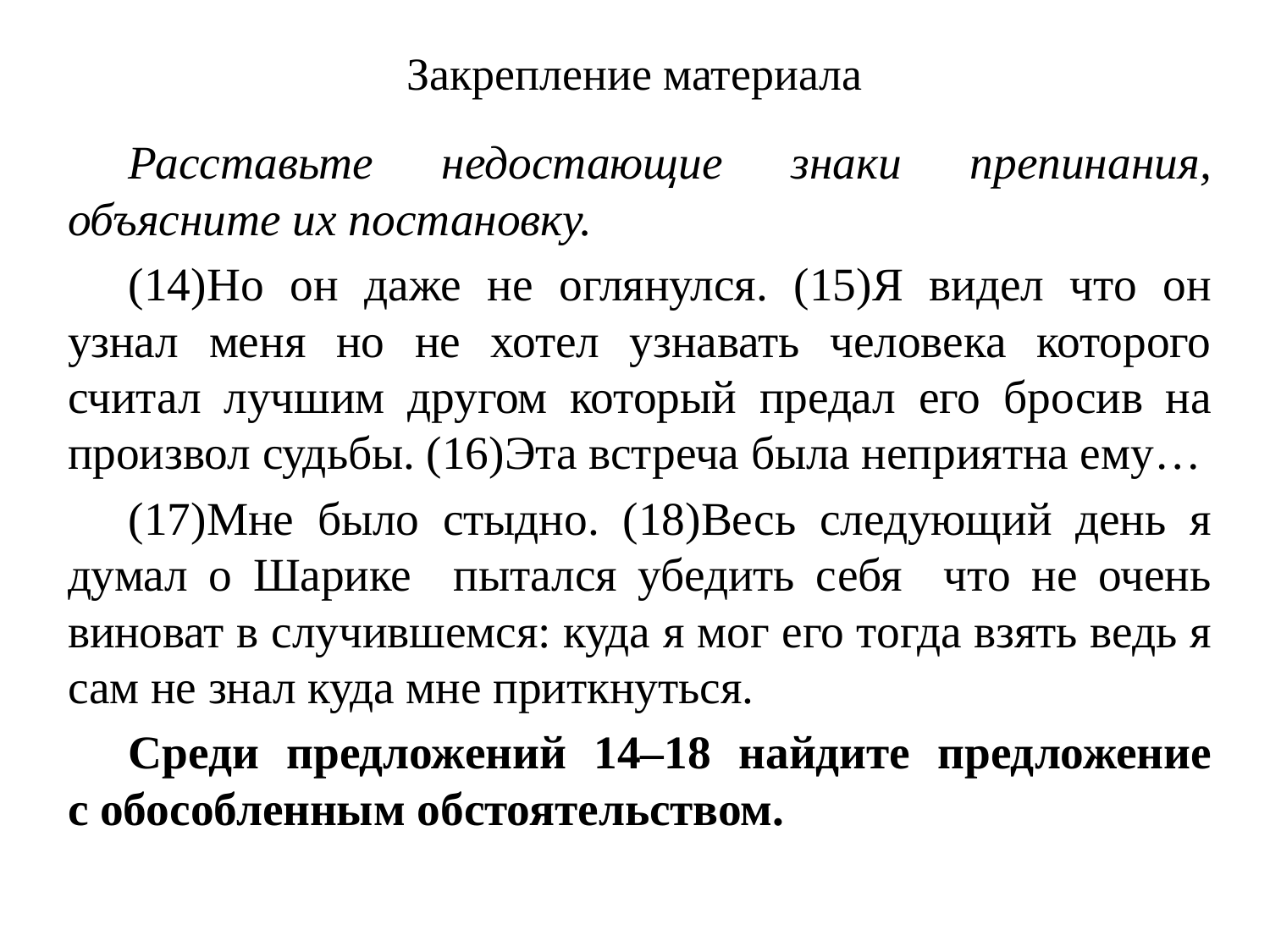

# Закрепление материала
Расставьте недостающие знаки препинания, объясните их постановку.
(14)Но он даже не оглянулся. (15)Я видел что он узнал меня но не хотел узнавать человека которого считал лучшим другом который предал его бросив на произвол судьбы. (16)Эта встреча была неприятна ему…
(17)Мне было стыдно. (18)Весь следующий день я думал о Шарике  пытался убедить себя  что не очень виноват в случившемся: куда я мог его тогда взять ведь я сам не знал куда мне приткнуться.
Среди предложений 14–18 найдите предложение с обособленным обстоятельством.